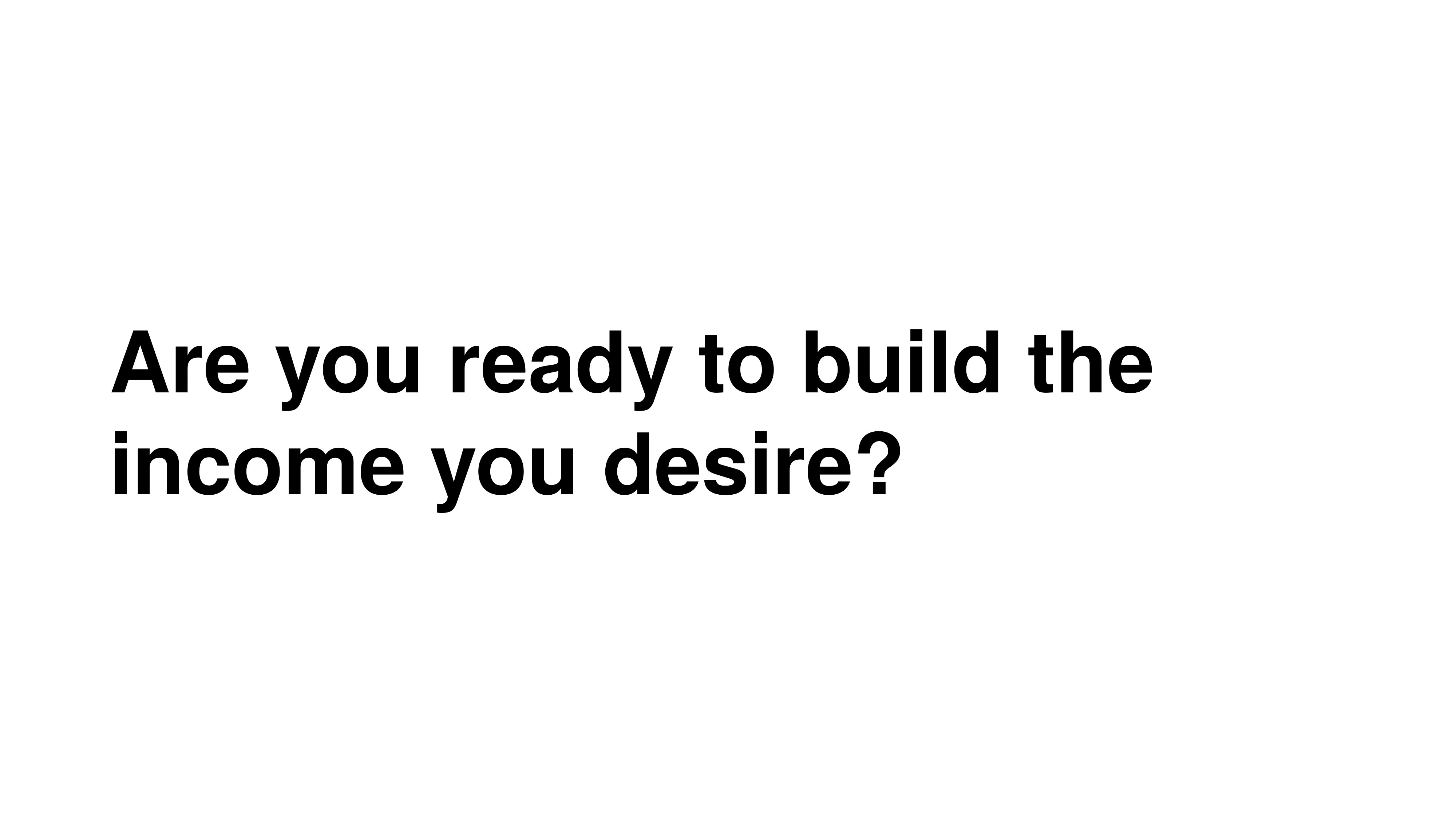

# Are you ready to build the income you desire?